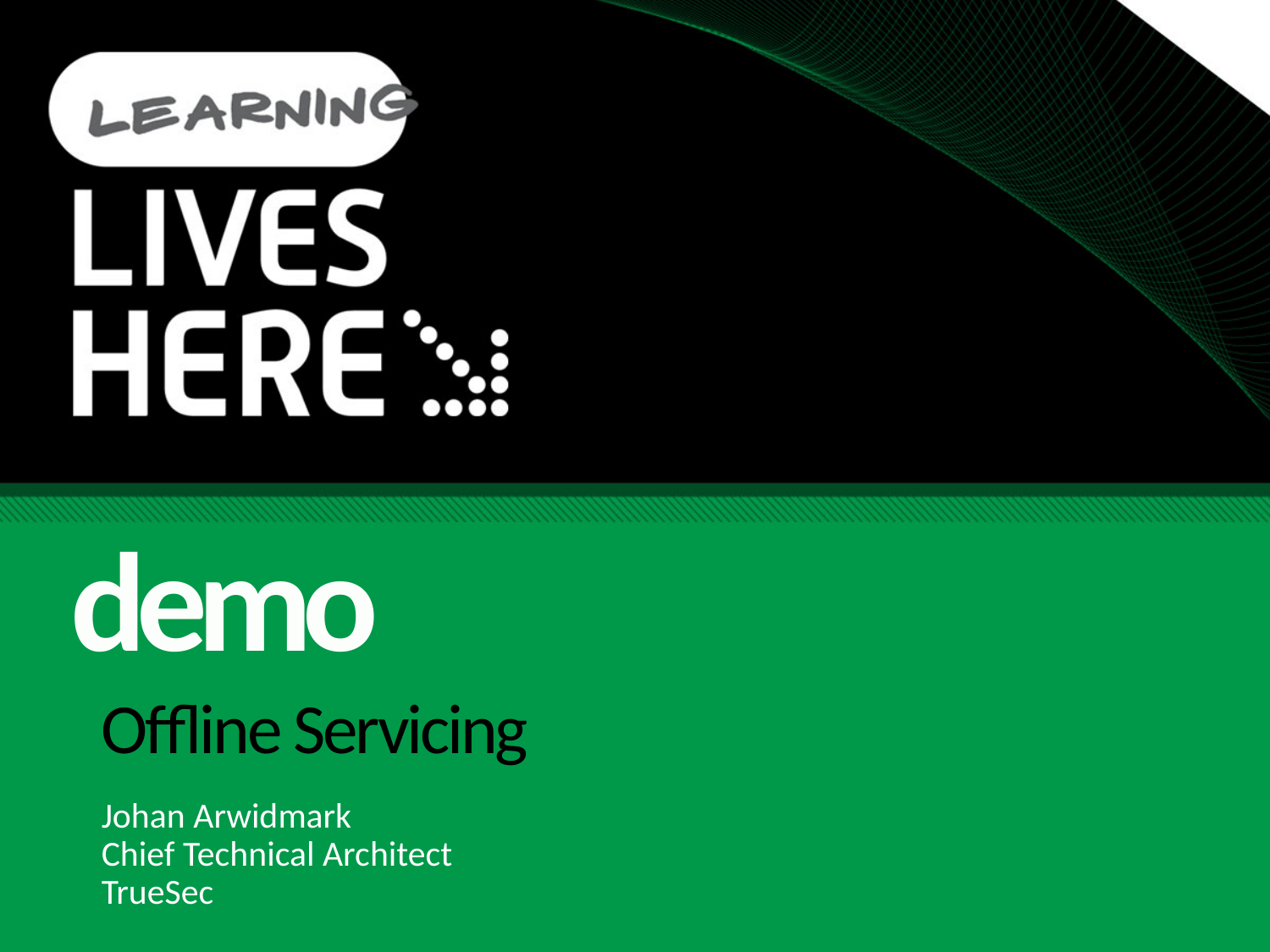

demo
# Offline Servicing
Johan Arwidmark
Chief Technical Architect
TrueSec